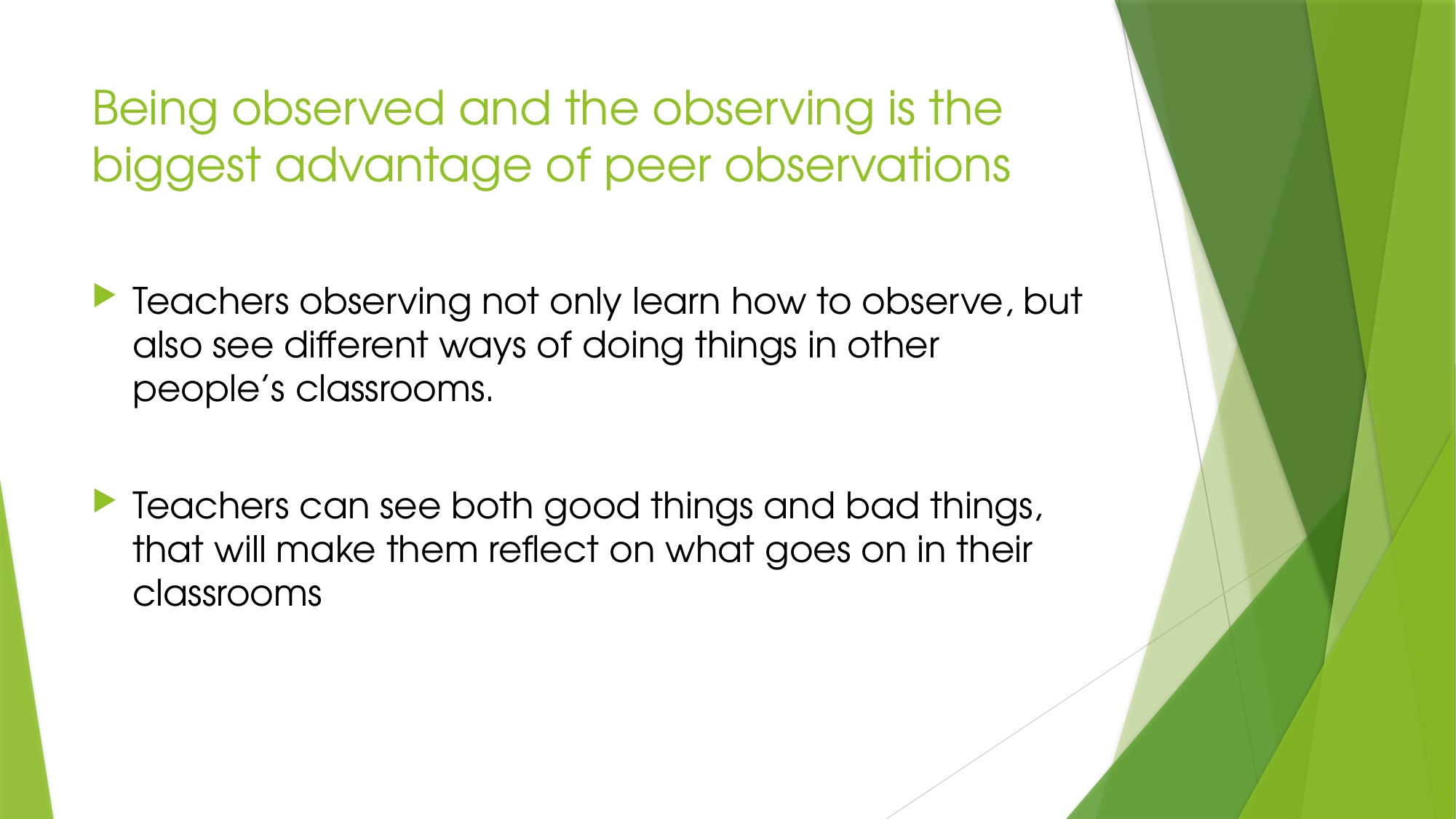

# Being observed and the observing is the biggest advantage of peer observations
Teachers observing not only learn how to observe, but also see different ways of doing things in other people’s classrooms.

Teachers can see both good things and bad things, that will make them reflect on what goes on in their classrooms